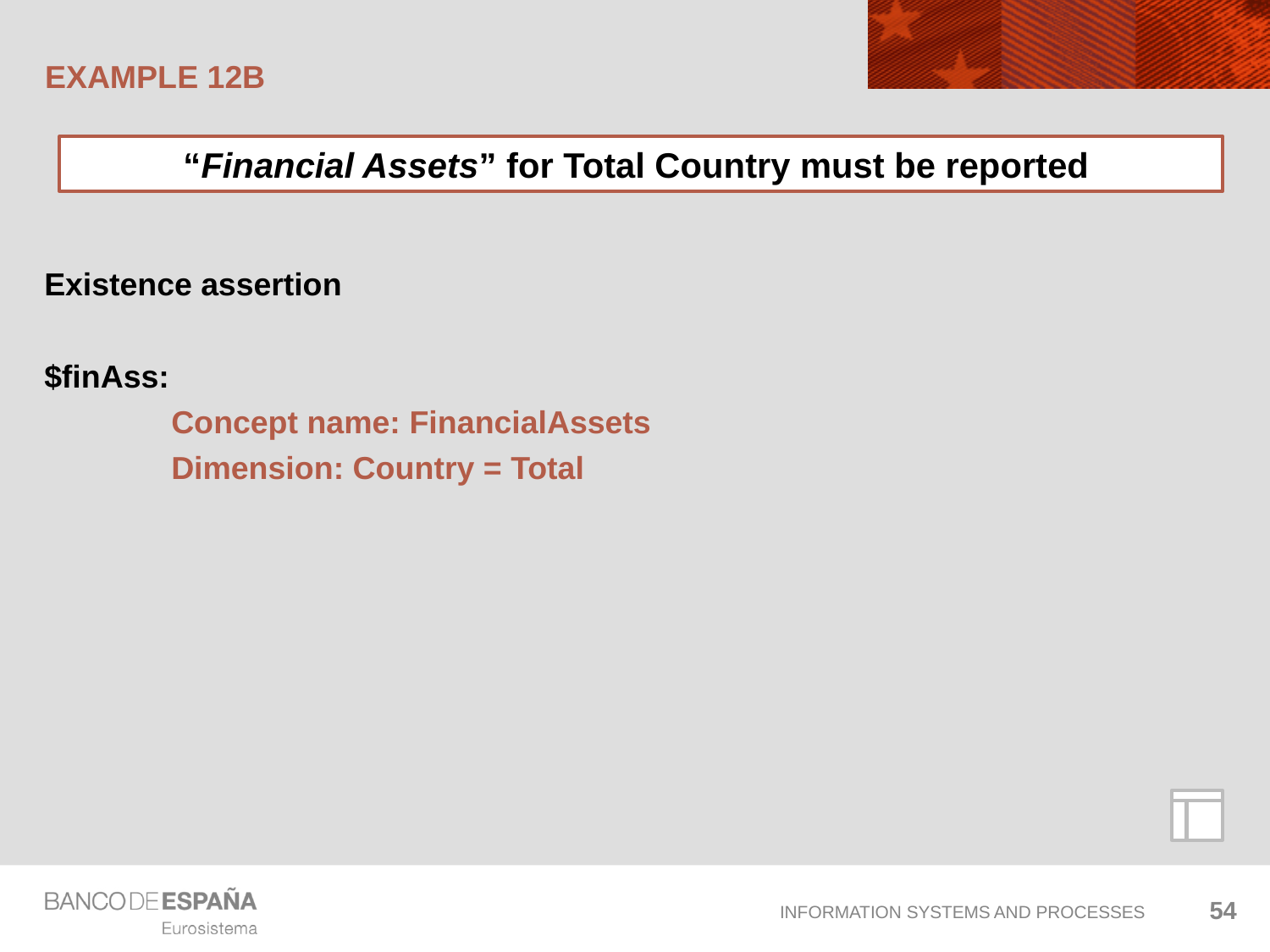

# EXAMPLE 12B
“Financial Assets” for Total Country must be reported
Existence assertion

$finAss:
	Concept name: FinancialAssets
	Dimension: Country = Total

54